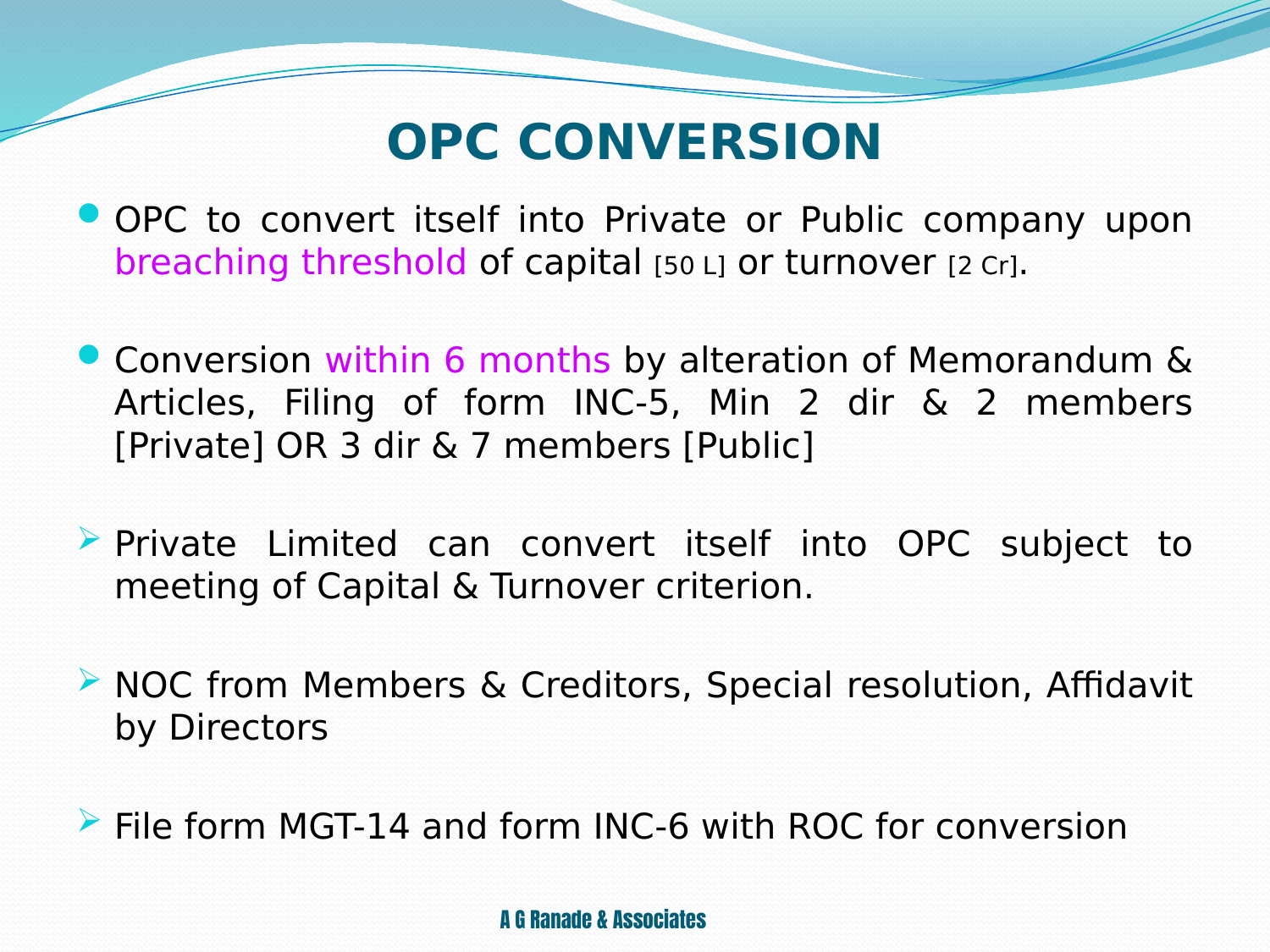

# OPC CONVERSION
OPC to convert itself into Private or Public company upon breaching threshold of capital [50 L] or turnover [2 Cr].

Conversion within 6 months by alteration of Memorandum & Articles, Filing of form INC-5, Min 2 dir & 2 members [Private] OR 3 dir & 7 members [Public]

Private Limited can convert itself into OPC subject to meeting of Capital & Turnover criterion.

NOC from Members & Creditors, Special resolution, Affidavit by Directors

File form MGT-14 and form INC-6 with ROC for conversion

A G Ranade & Associates